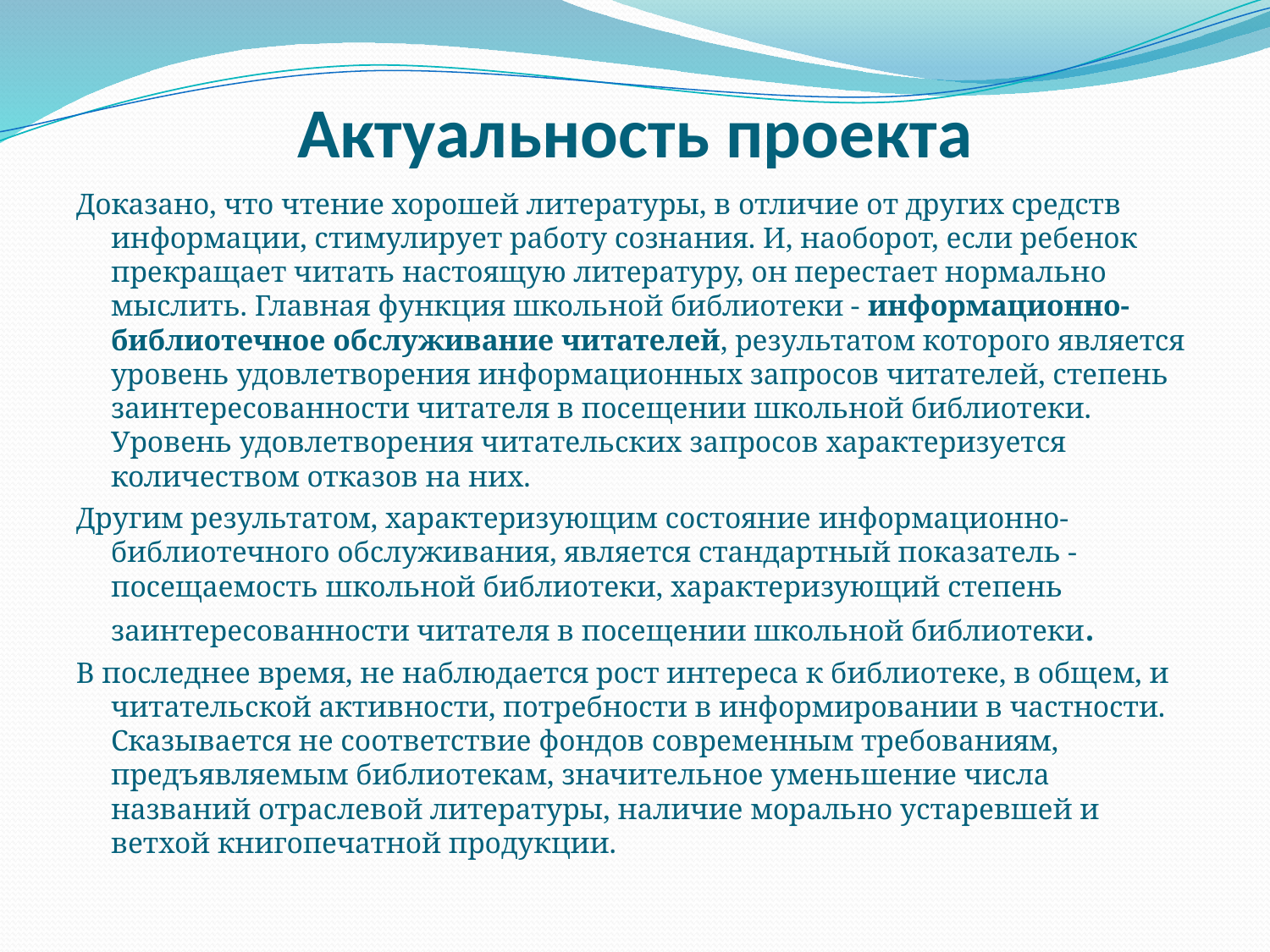

# Актуальность проекта
Доказано, что чтение хорошей литературы, в отличие от других средств информации, стимулирует работу сознания. И, наоборот, если ребенок прекращает читать настоящую литературу, он перестает нормально мыслить. Главная функция школьной библиотеки - информационно-библиотечное обслуживание читателей, результатом которого является уровень удовлетворения информационных запросов читателей, степень заинтересованности читателя в посещении школьной библиотеки. Уровень удовлетворения читательских запросов характеризуется количеством отказов на них.
Другим результатом, характеризующим состояние информационно-библиотечного обслуживания, является стандартный показатель - посещаемость школьной библиотеки, характеризующий степень заинтересованности читателя в посещении школьной библиотеки.
В последнее время, не наблюдается рост интереса к библиотеке, в общем, и читательской активности, потребности в информировании в частности. Сказывается не соответствие фондов современным требованиям, предъявляемым библиотекам, значительное уменьшение числа названий отраслевой литературы, наличие морально устаревшей и ветхой книгопечатной продукции.